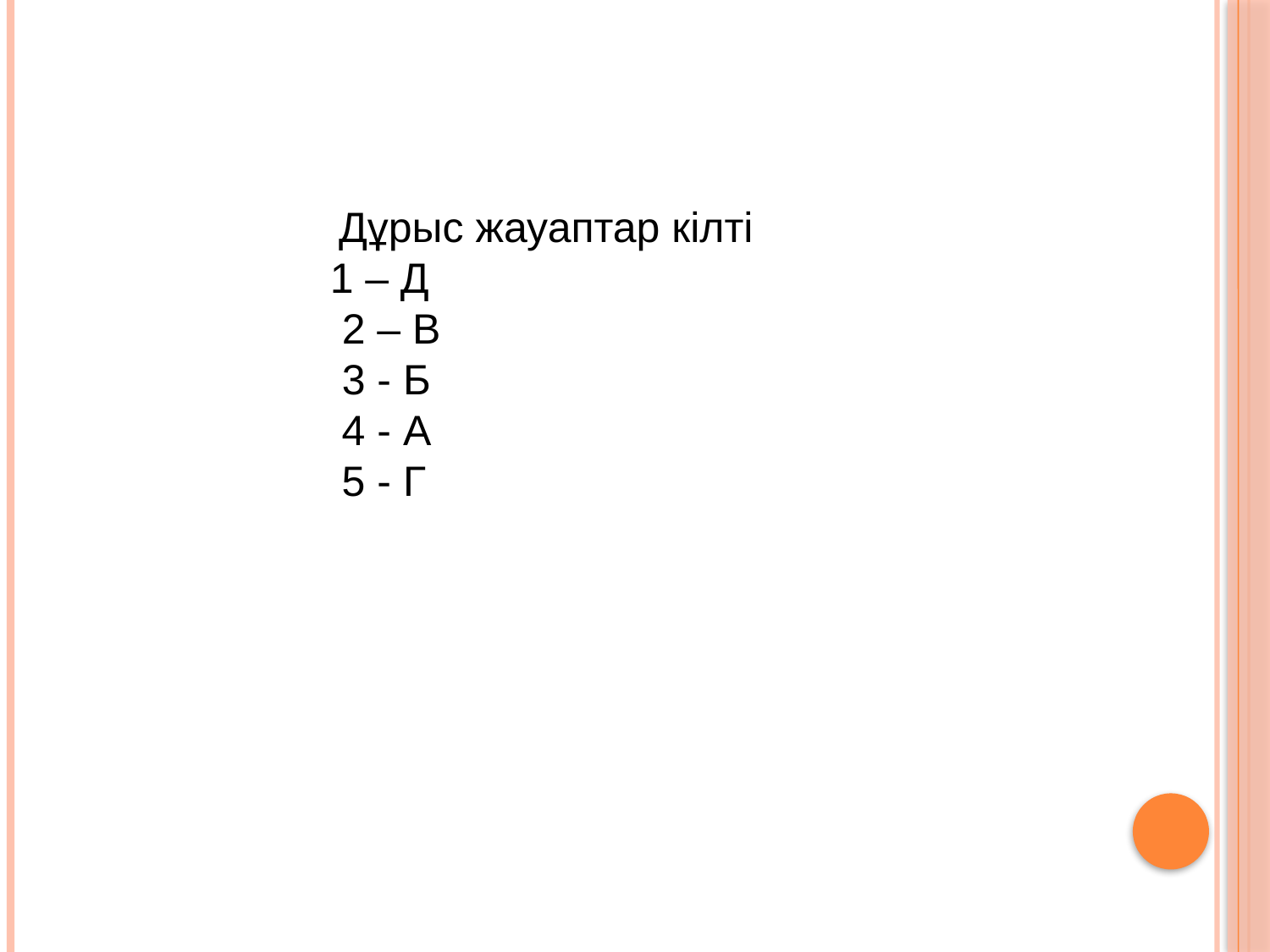

Дұрыс жауаптар кілті
1 – Д
 2 – В
 3 - Б
 4 - А
 5 - Г